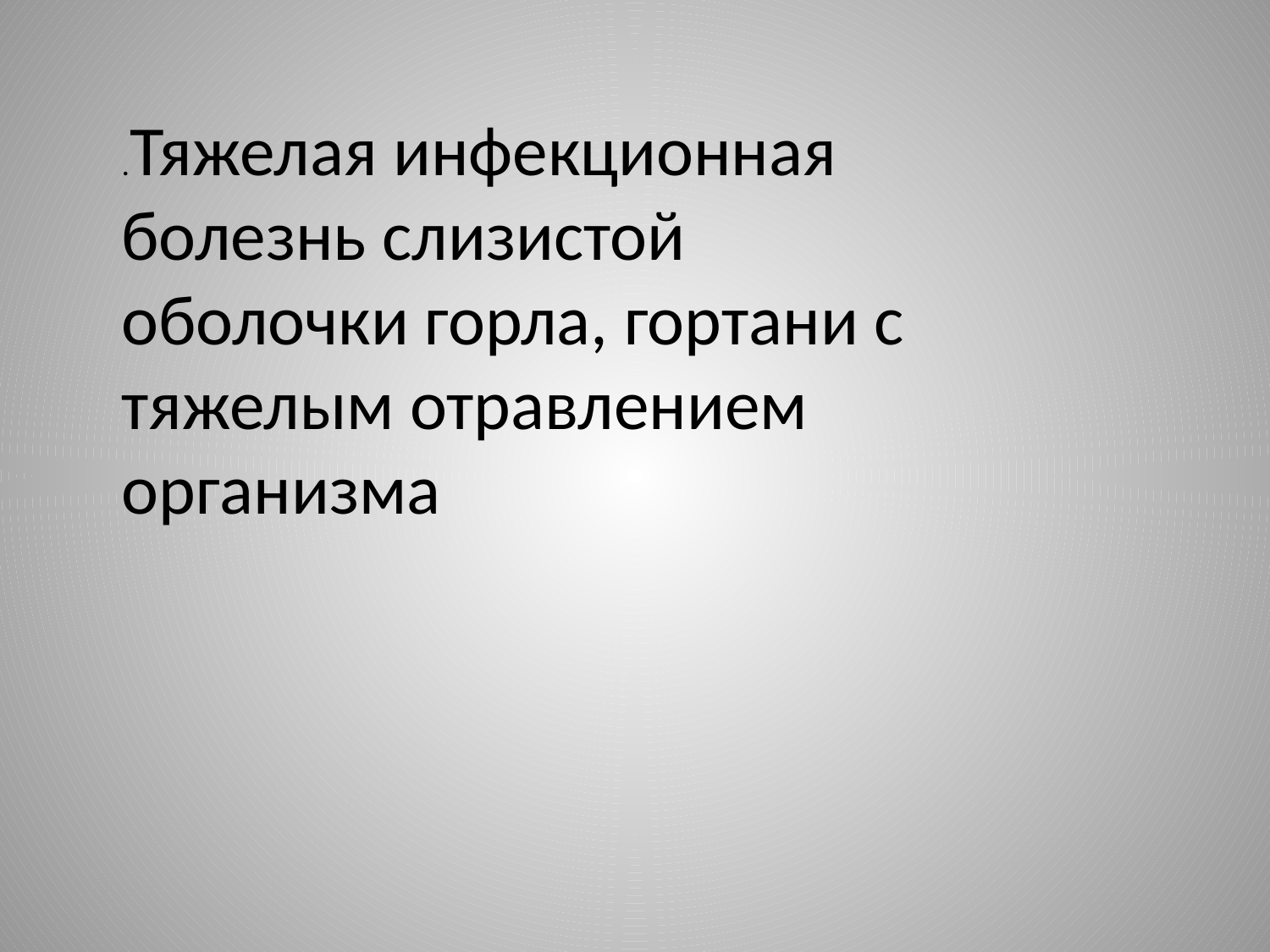

.Тяжелая инфекционная болезнь слизистой оболочки горла, гортани с тяжелым отравлением организма